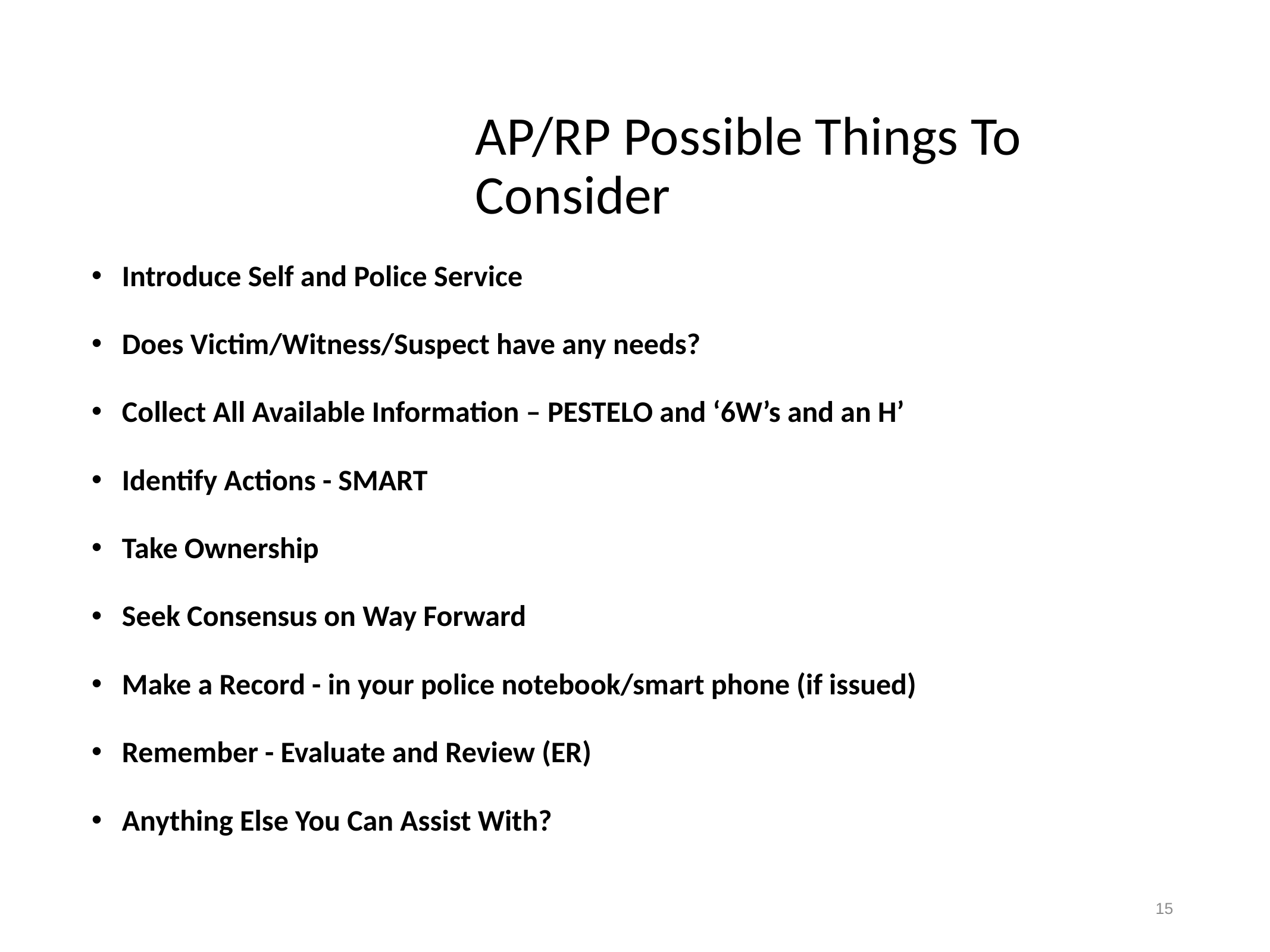

# AP/RP Possible Things To Consider
Introduce Self and Police Service
Does Victim/Witness/Suspect have any needs?
Collect All Available Information – PESTELO and ‘6W’s and an H’
Identify Actions - SMART
Take Ownership
Seek Consensus on Way Forward
Make a Record - in your police notebook/smart phone (if issued)
Remember - Evaluate and Review (ER)
Anything Else You Can Assist With?
15